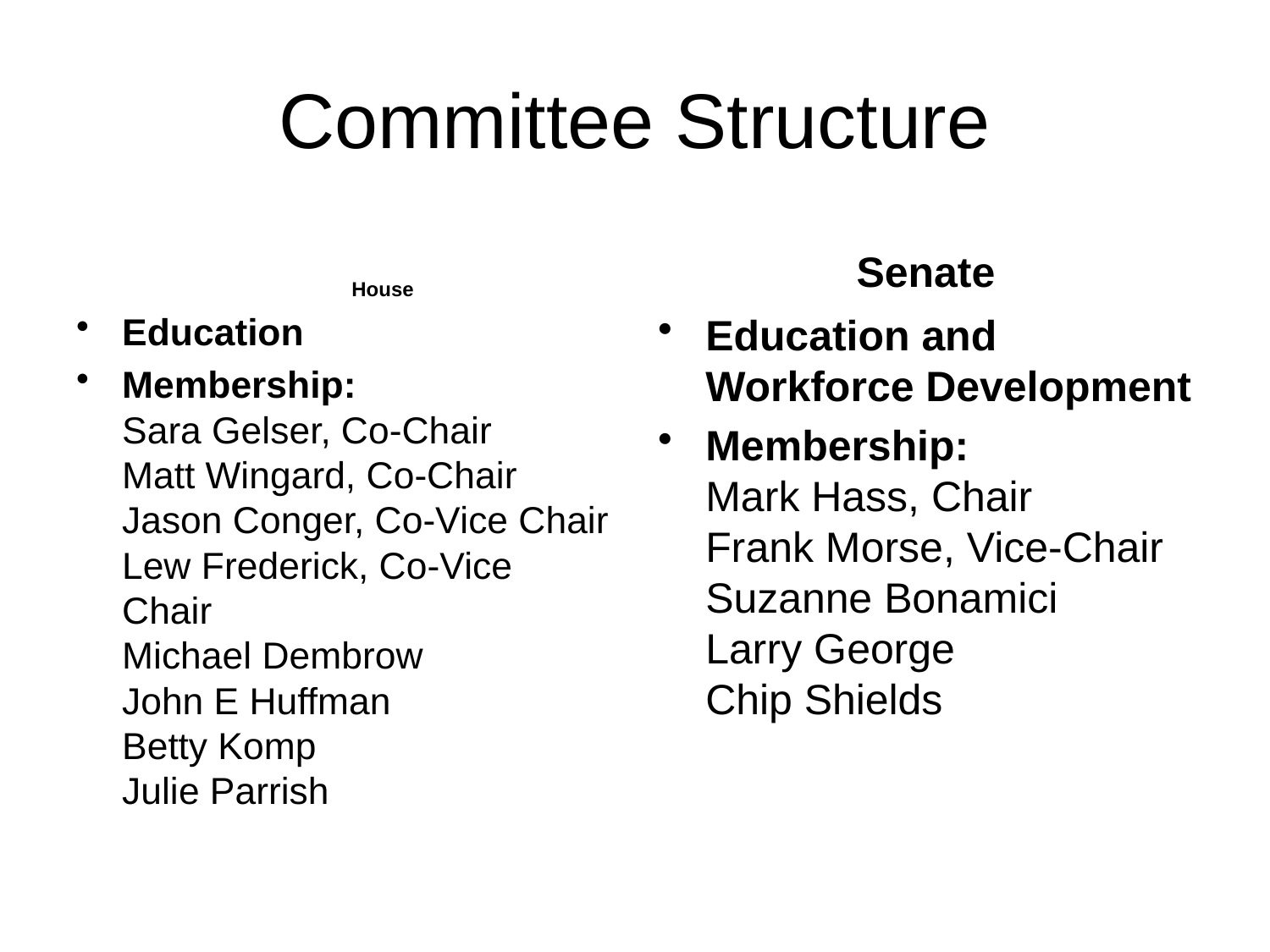

# Committee Structure

House
Senate
Education
Membership:
Sara Gelser, Co-Chair
Matt Wingard, Co-Chair
Jason Conger, Co-Vice Chair
Lew Frederick, Co-Vice Chair
Michael Dembrow
John E Huffman
Betty Komp
Julie Parrish

Education and Workforce Development
Membership:
Mark Hass, Chair
Frank Morse, Vice-Chair
Suzanne Bonamici
Larry George
Chip Shields